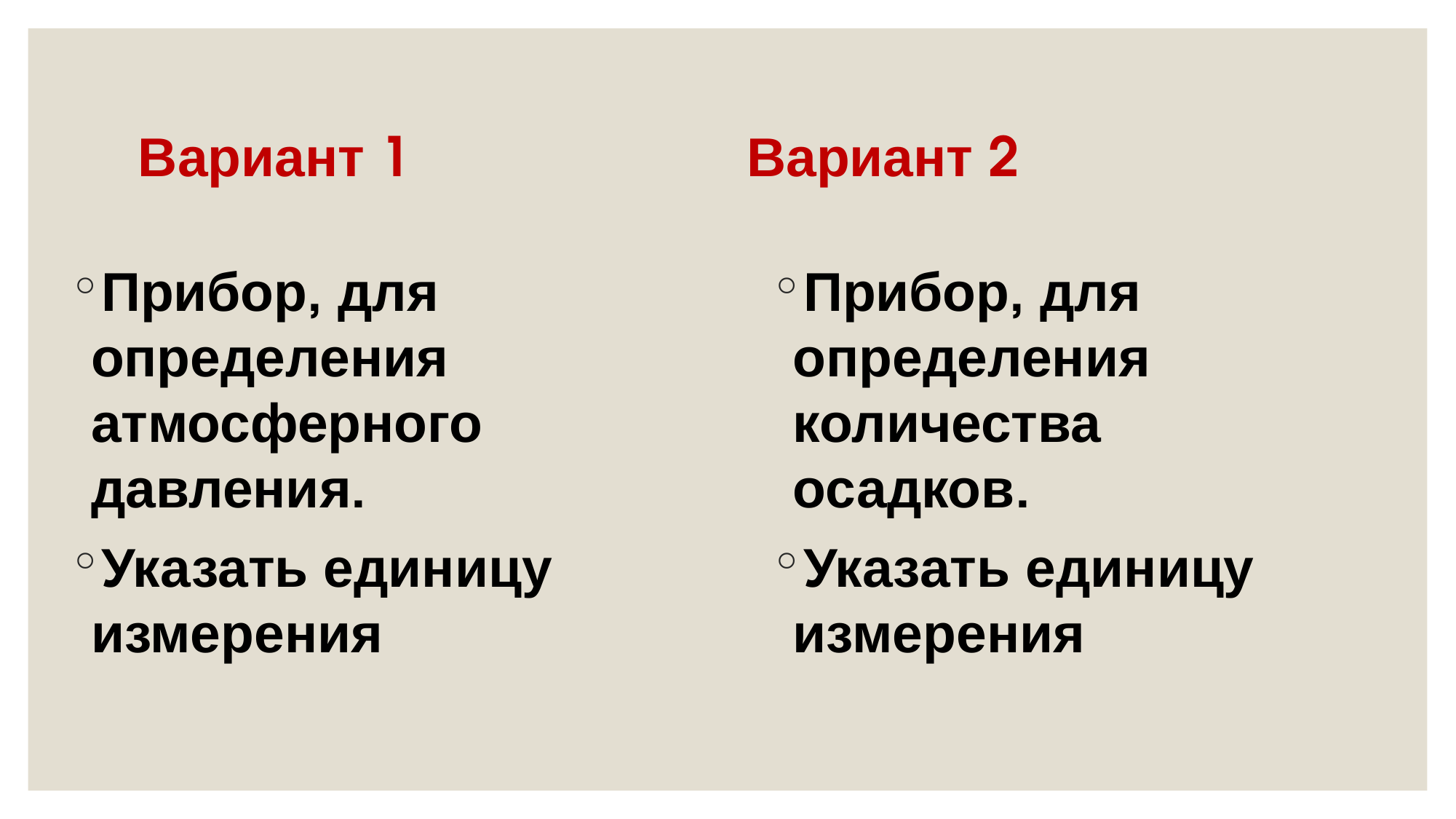

# Вариант 1                      Вариант 2
Прибор, для определения атмосферного давления.
Указать единицу измерения
Прибор, для определения количества осадков.
Указать единицу измерения